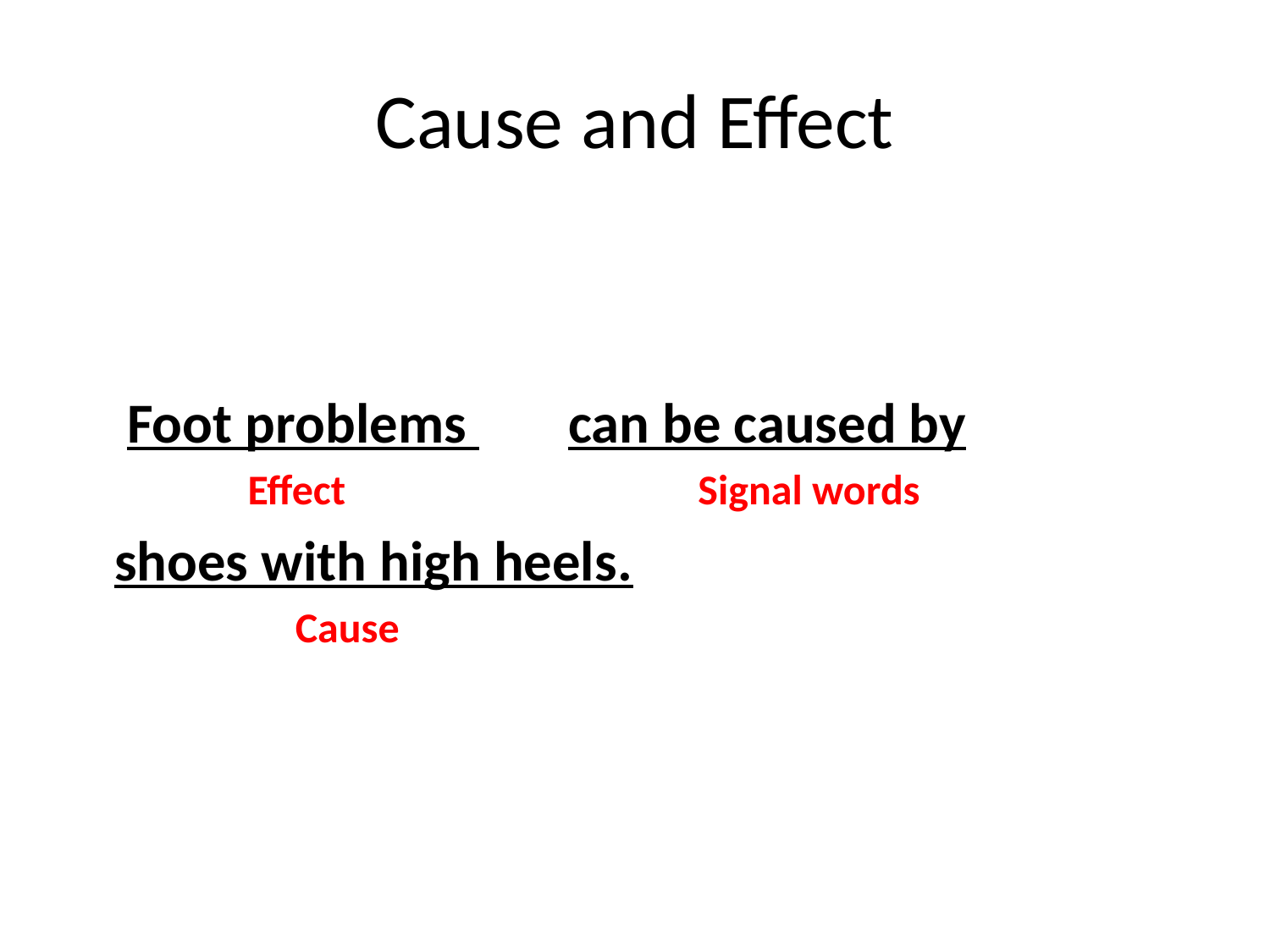

# Cause and Effect

    Foot problems        can be caused by
                  Effect                                     Signal words
   shoes with high heels.
                       Cause